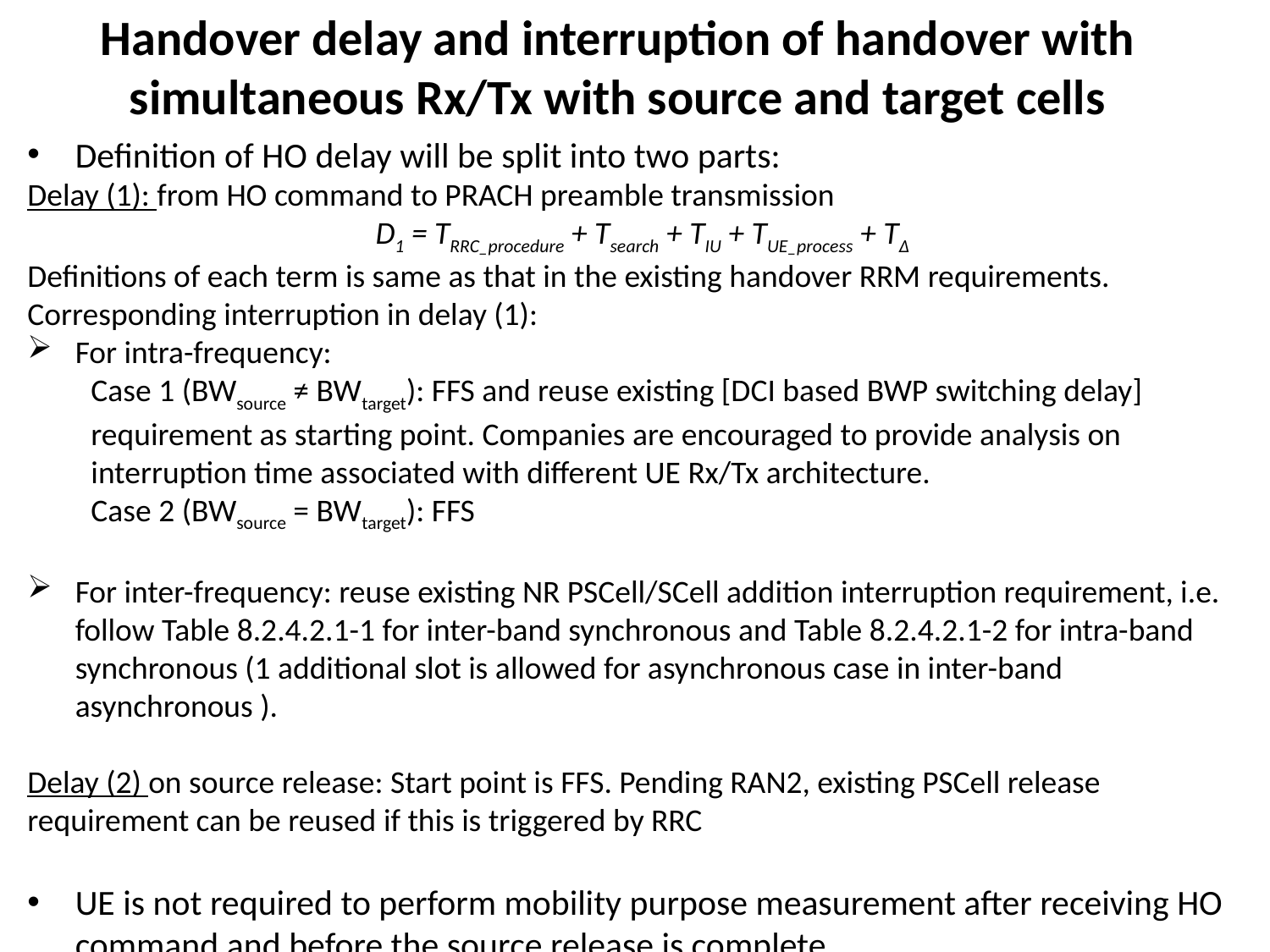

# Handover delay and interruption of handover with simultaneous Rx/Tx with source and target cells
Definition of HO delay will be split into two parts:
Delay (1): from HO command to PRACH preamble transmission
D1 = TRRC_procedure + Tsearch + TIU + TUE_process + T∆
Definitions of each term is same as that in the existing handover RRM requirements. Corresponding interruption in delay (1):
For intra-frequency:
Case 1 (BWsource ≠ BWtarget): FFS and reuse existing [DCI based BWP switching delay] requirement as starting point. Companies are encouraged to provide analysis on interruption time associated with different UE Rx/Tx architecture.
Case 2 (BWsource = BWtarget): FFS

For inter-frequency: reuse existing NR PSCell/SCell addition interruption requirement, i.e. follow Table 8.2.4.2.1-1 for inter-band synchronous and Table 8.2.4.2.1-2 for intra-band synchronous (1 additional slot is allowed for asynchronous case in inter-band asynchronous ).

Delay (2) on source release: Start point is FFS. Pending RAN2, existing PSCell release requirement can be reused if this is triggered by RRC

UE is not required to perform mobility purpose measurement after receiving HO command and before the source release is complete